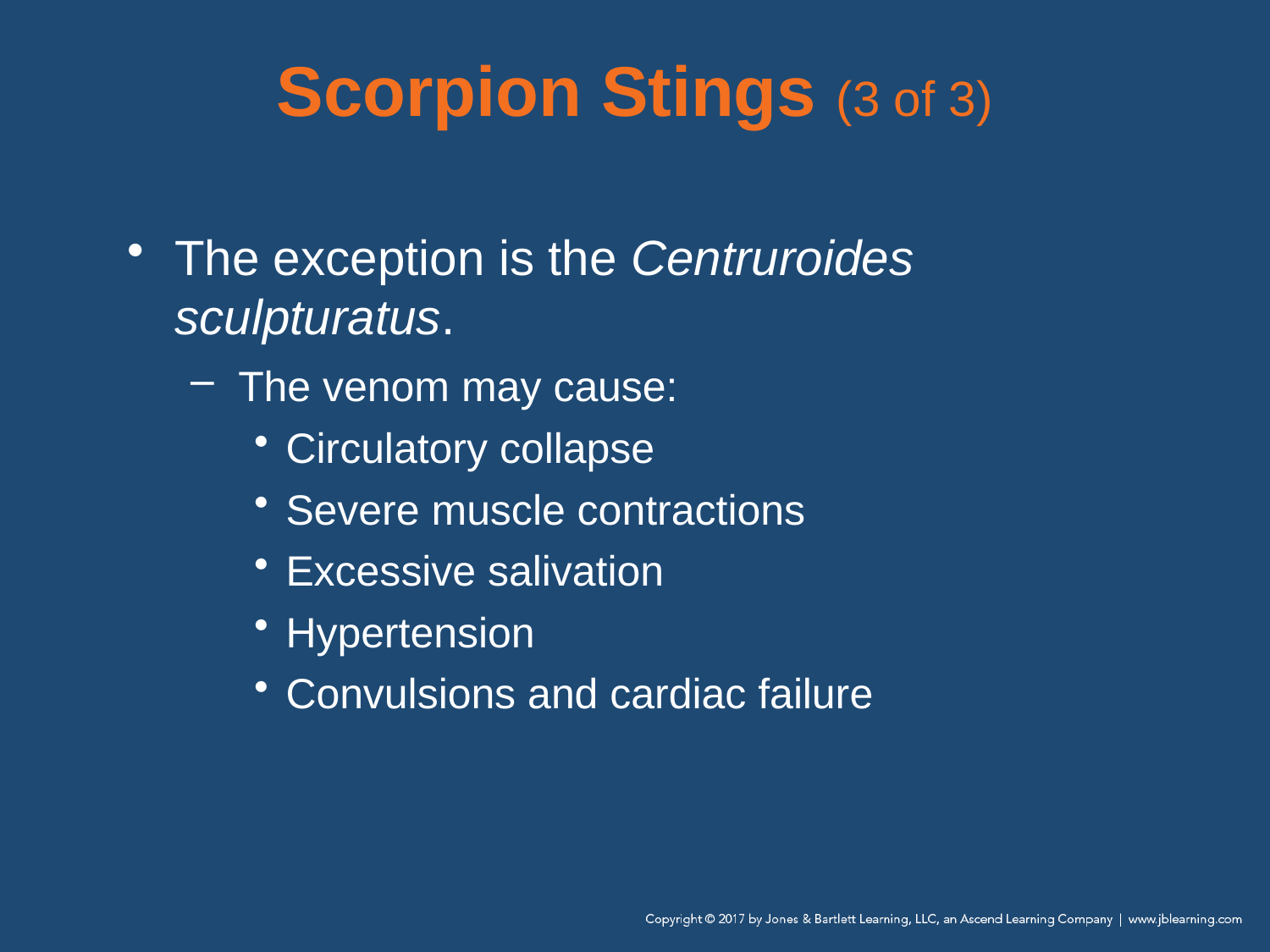

# Scorpion Stings (3 of 3)
The exception is the Centruroides sculpturatus.
The venom may cause:
Circulatory collapse
Severe muscle contractions
Excessive salivation
Hypertension
Convulsions and cardiac failure